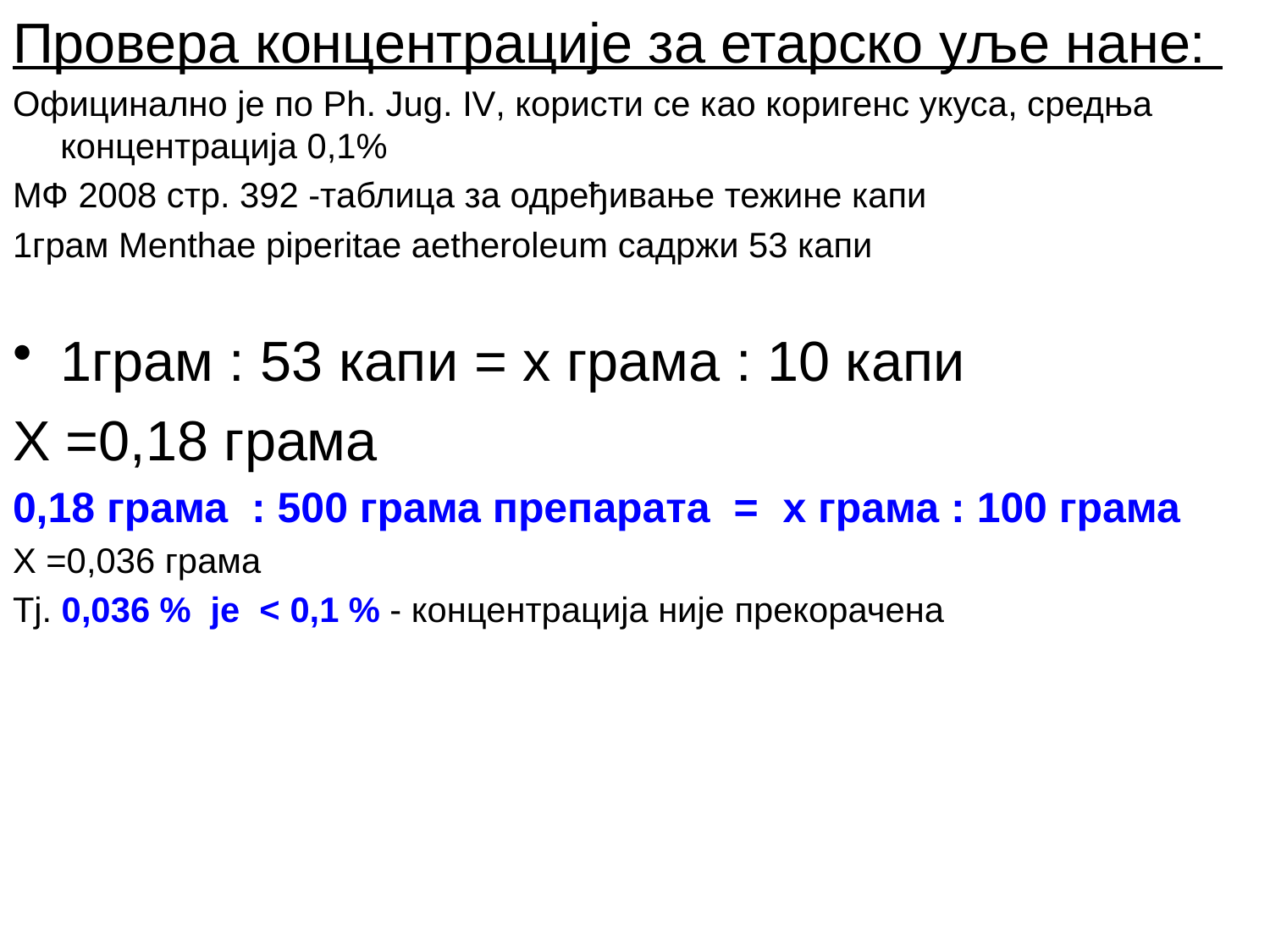

Провера концентрације за етарско уље нане:
Официнално је по Ph. Jug. IV, користи се као коригенс укуса, средња концентрација 0,1%
МФ 2008 стр. 392 -таблица за одређивање тежине капи
1грам Menthae piperitae aetheroleum садржи 53 капи

1грам : 53 капи = x грама : 10 капи
X =0,18 грама
0,18 грама  : 500 грама препарата  =  x грама : 100 грама
X =0,036 грама
Тј. 0,036 %  је  < 0,1 % - концентрација није прекорачена